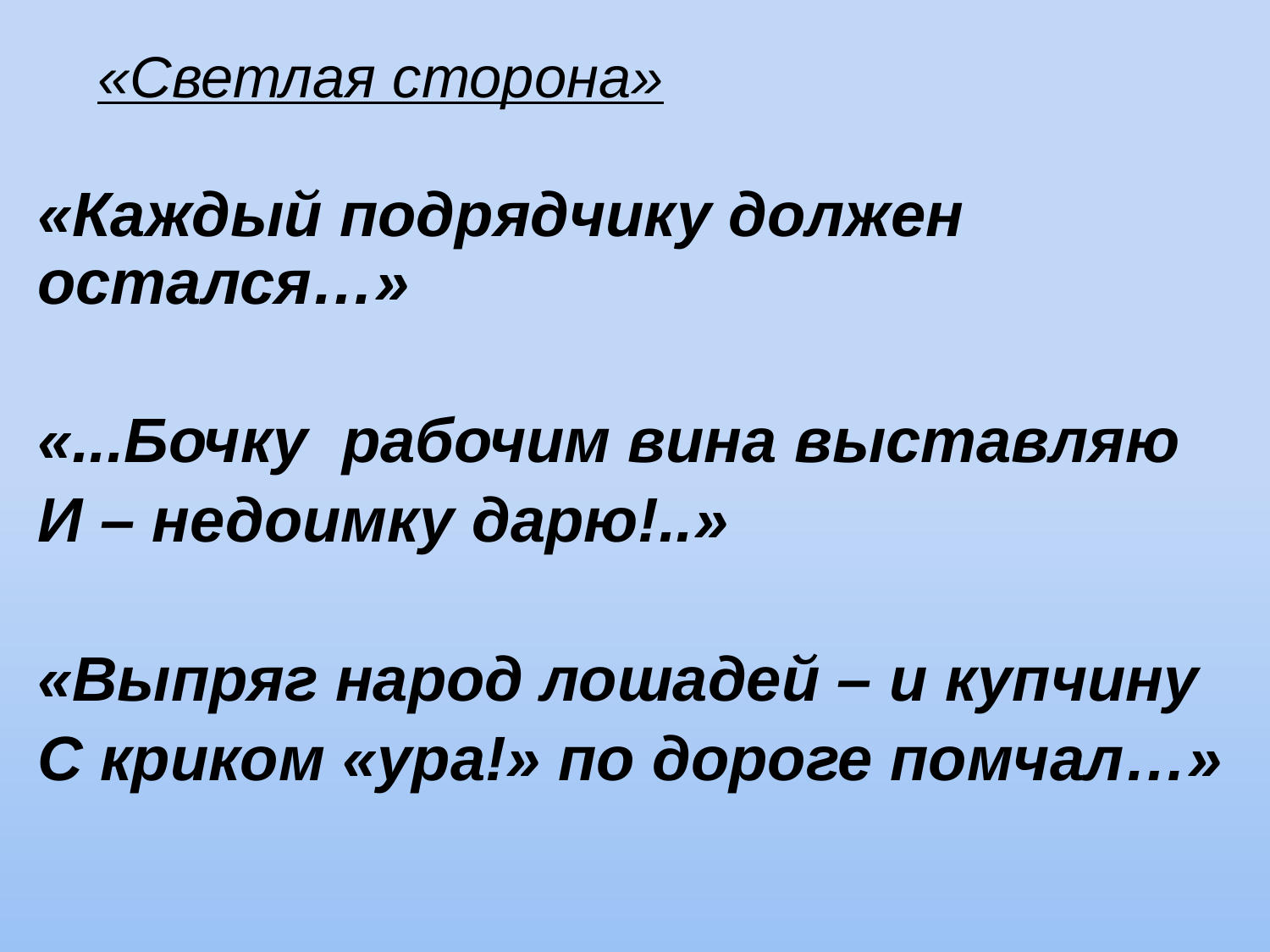

# «Светлая сторона»
«Каждый подрядчику должен остался…»

«...Бочку  рабочим вина выставляю
И – недоимку дарю!..»

«Выпряг народ лошадей – и купчину
С криком «ура!» по дороге помчал…»